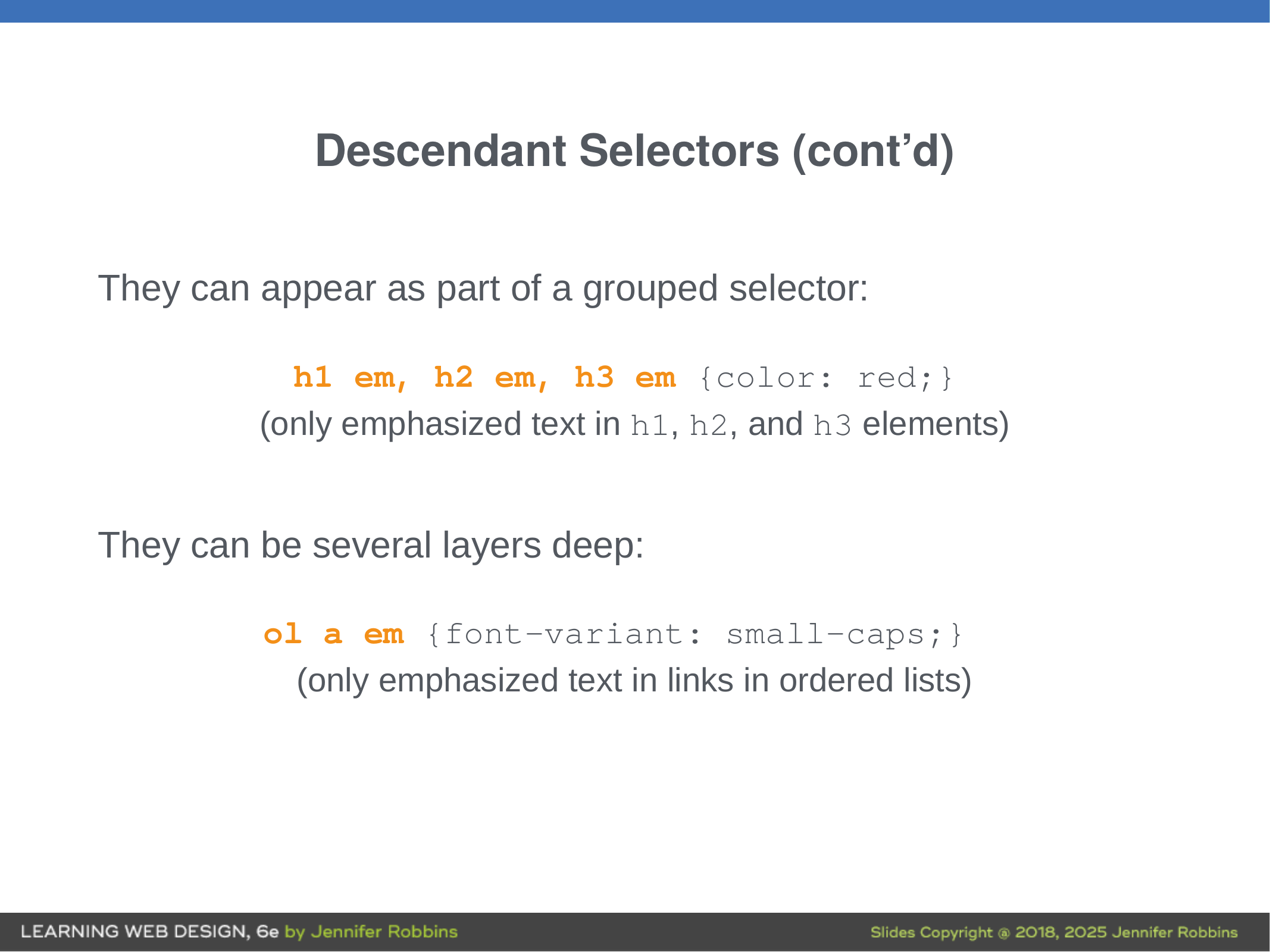

# Descendant Selectors (cont’d)
They can appear as part of a grouped selector:
h1 em, h2 em, h3 em {color: red;}
(only emphasized text in h1, h2, and h3 elements)
They can be several layers deep:
ol a em {font-variant: small-caps;}
(only emphasized text in links in ordered lists)